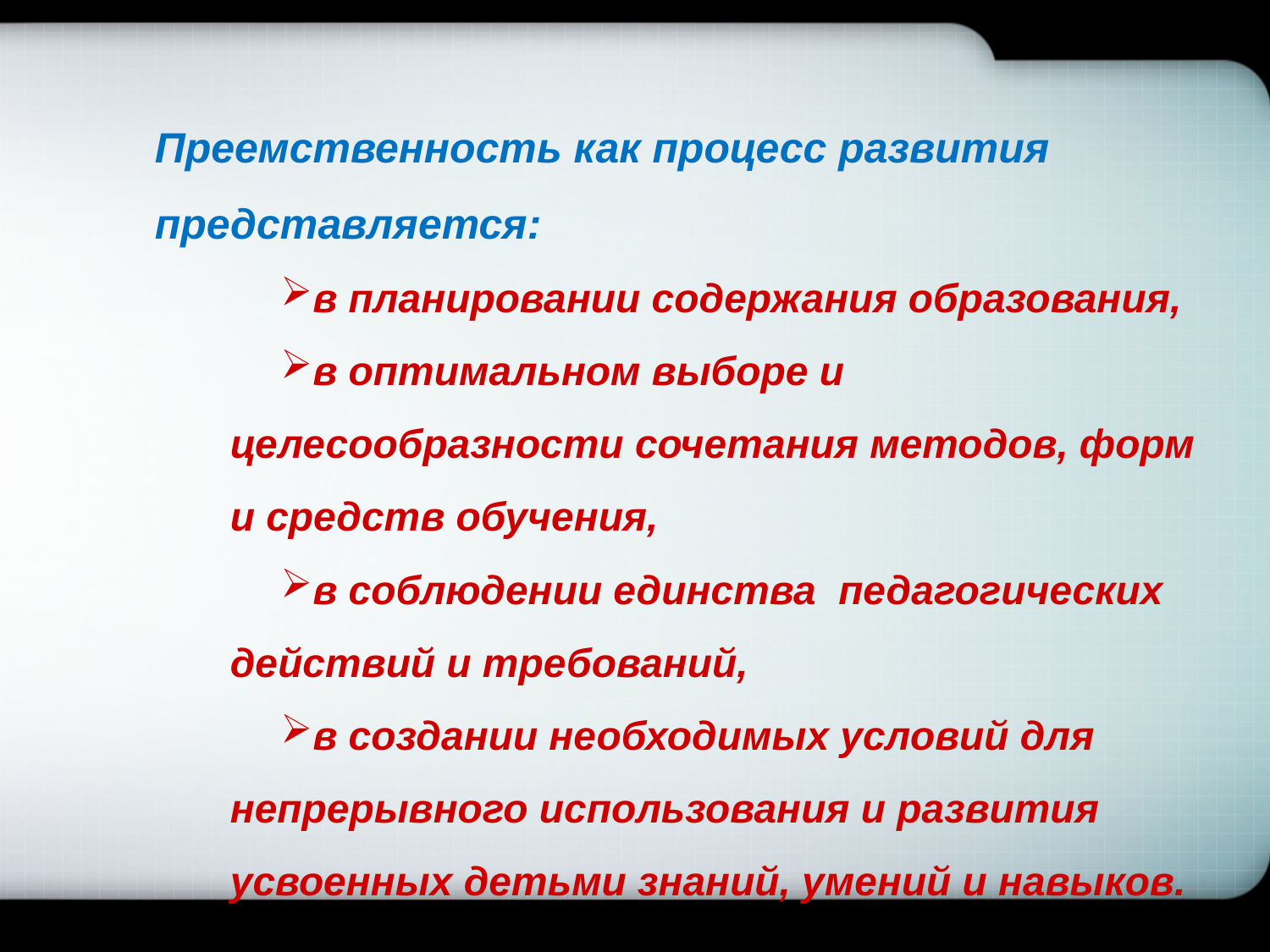

МОУ СОШ № 169
Преемственность как процесс развития представляется:
в планировании содержания образования,
в оптимальном выборе и целесообразности сочетания методов, форм и средств обучения,
в соблюдении единства  педагогических действий и требований,
в создании необходимых условий для непрерывного использования и развития усвоенных детьми знаний, умений и навыков.